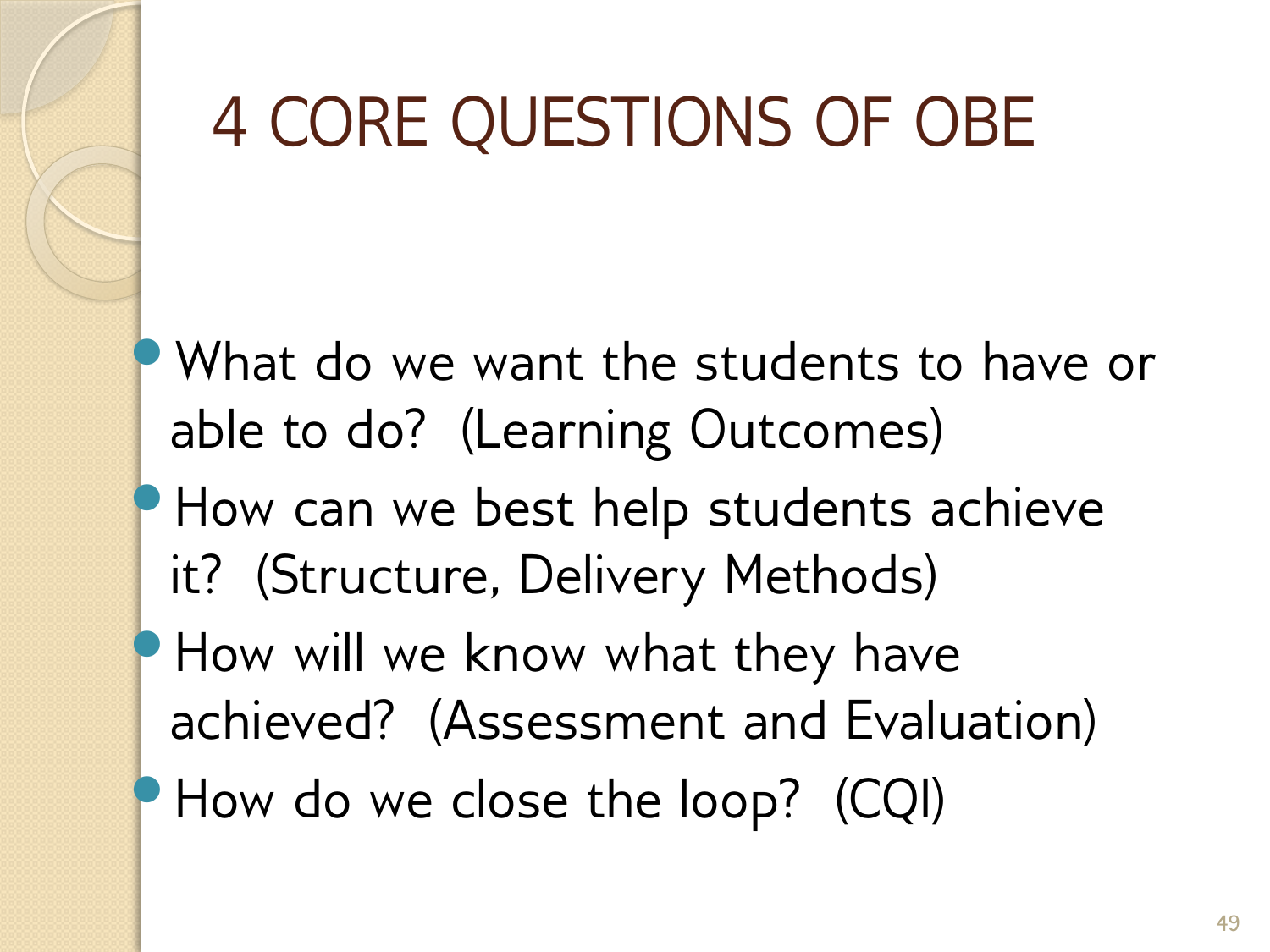

# 4 CORE QUESTIONS OF OBE
What do we want the students to have or able to do?  (Learning Outcomes)
How can we best help students achieve it?  (Structure, Delivery Methods)
How will we know what they have achieved?  (Assessment and Evaluation)
How do we close the loop?  (CQI)
49